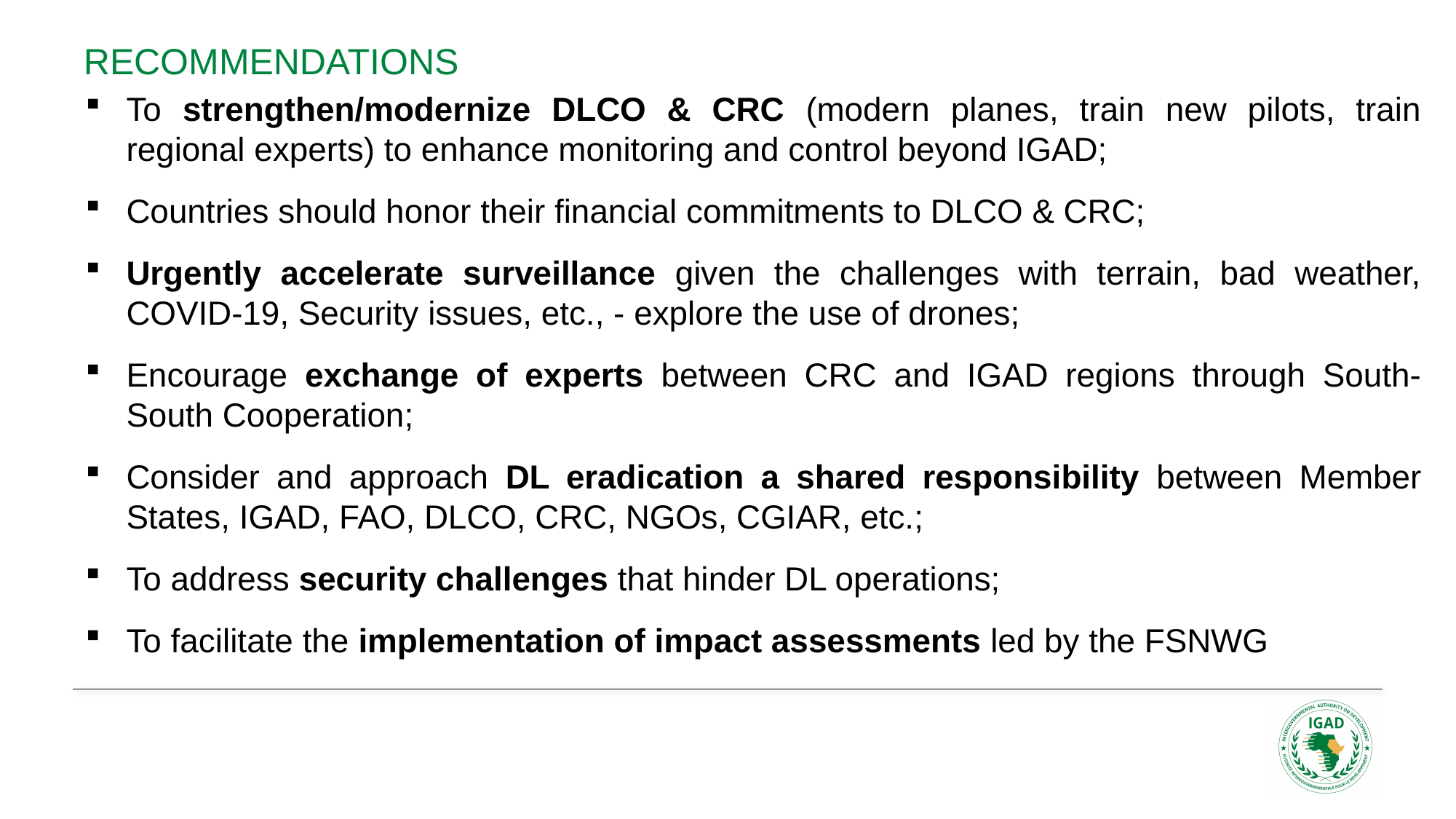

# recommendations
To strengthen/modernize DLCO & CRC (modern planes, train new pilots, train regional experts) to enhance monitoring and control beyond IGAD;
Countries should honor their financial commitments to DLCO & CRC;
Urgently accelerate surveillance given the challenges with terrain, bad weather, COVID-19, Security issues, etc., - explore the use of drones;
Encourage exchange of experts between CRC and IGAD regions through South-South Cooperation;
Consider and approach DL eradication a shared responsibility between Member States, IGAD, FAO, DLCO, CRC, NGOs, CGIAR, etc.;
To address security challenges that hinder DL operations;
To facilitate the implementation of impact assessments led by the FSNWG